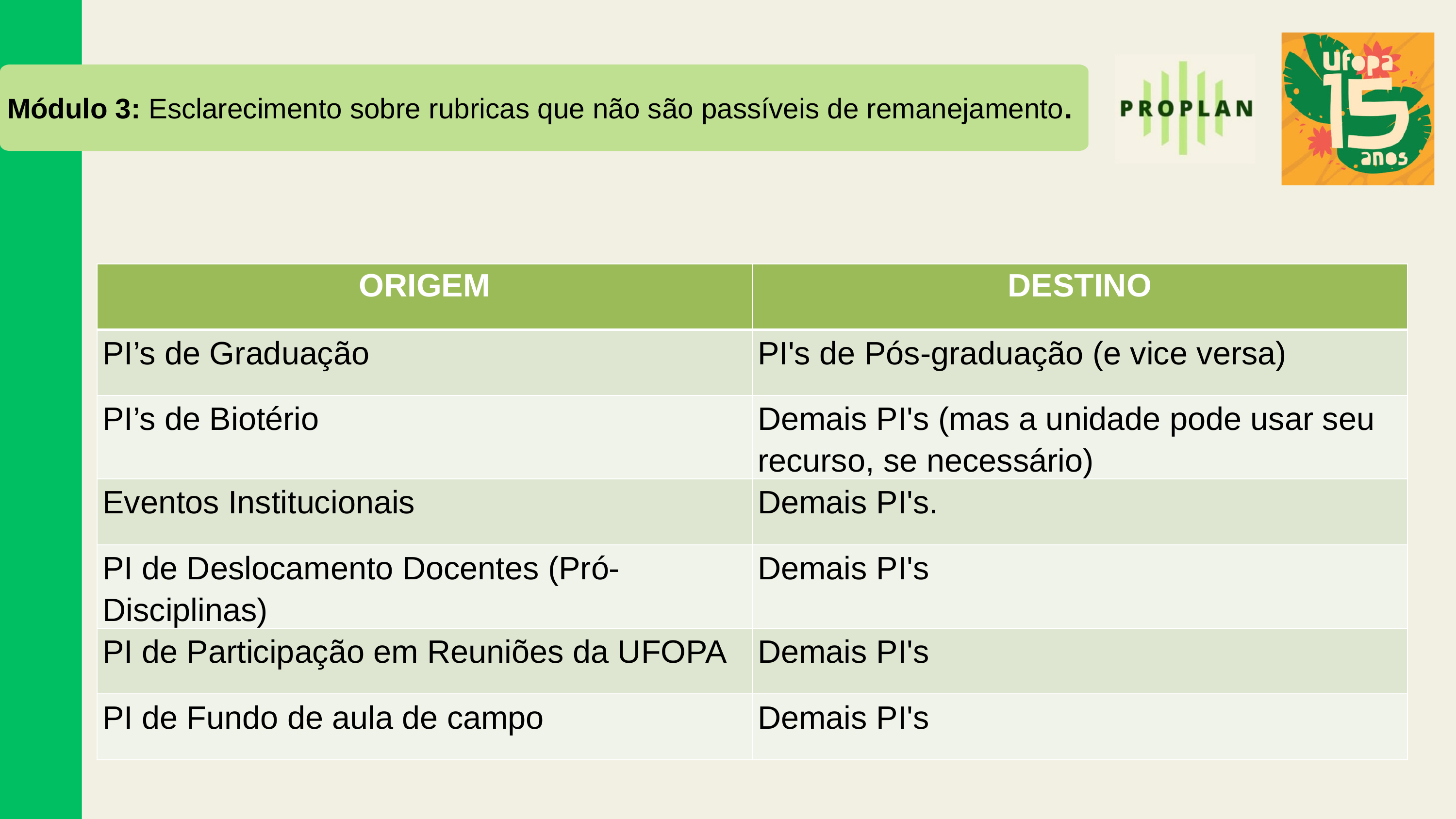

# Módulo 3: Esclarecimento sobre rubricas que não são passíveis de remanejamento.

| ORIGEM | DESTINO |
| --- | --- |
| PI’s de Graduação | PI's de Pós-graduação (e vice versa) |
| PI’s de Biotério | Demais PI's (mas a unidade pode usar seu recurso, se necessário) |
| Eventos Institucionais | Demais PI's. |
| PI de Deslocamento Docentes (Pró-Disciplinas) | Demais PI's |
| PI de Participação em Reuniões da UFOPA | Demais PI's |
| PI de Fundo de aula de campo | Demais PI's |